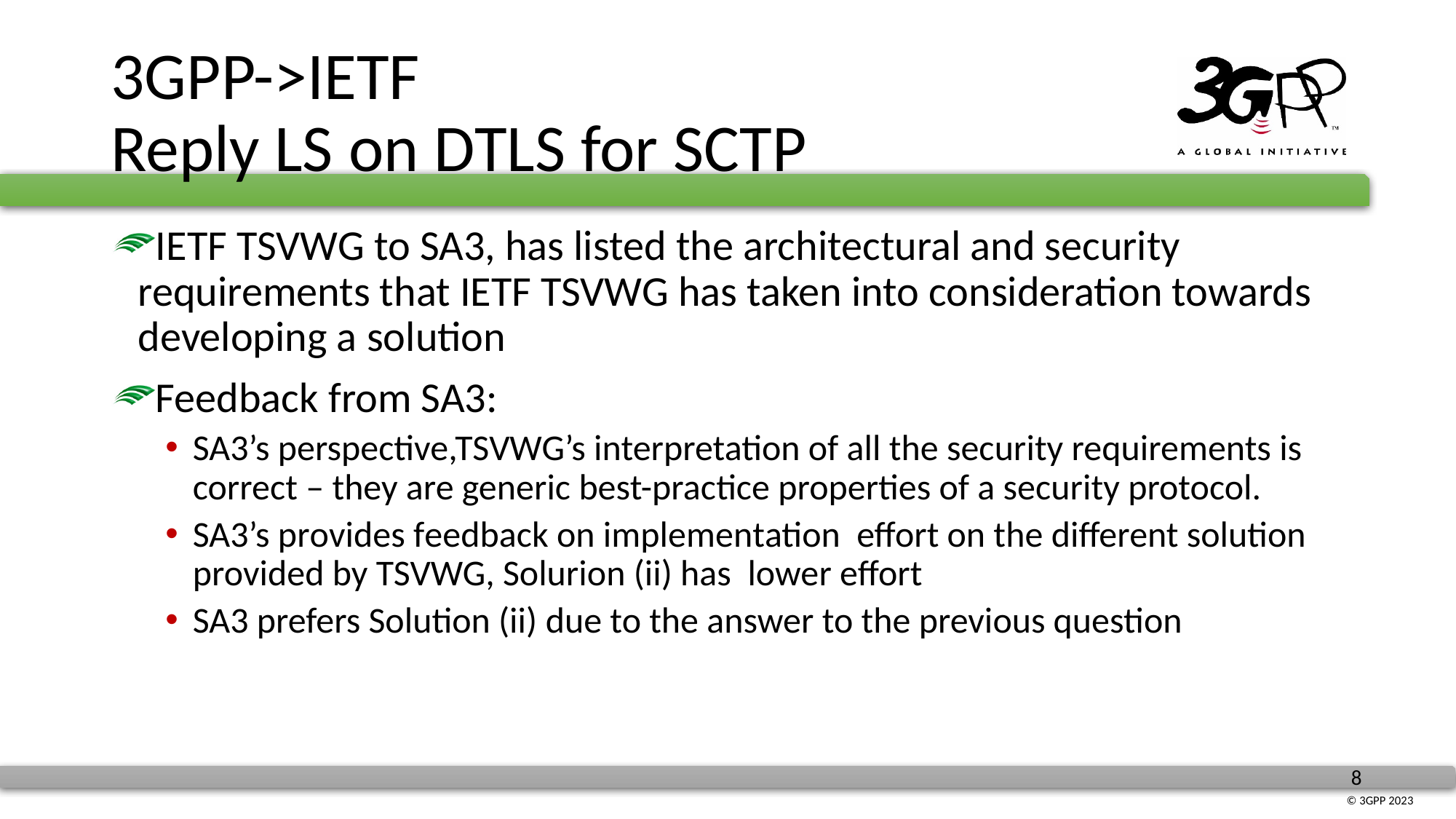

# 3GPP->IETF Reply LS on DTLS for SCTP
IETF TSVWG to SA3, has listed the architectural and security requirements that IETF TSVWG has taken into consideration towards developing a solution
Feedback from SA3:
SA3’s perspective,TSVWG’s interpretation of all the security requirements is correct – they are generic best-practice properties of a security protocol.
SA3’s provides feedback on implementation  effort on the different solution provided by TSVWG, Solurion (ii) has  lower effort
SA3 prefers Solution (ii) due to the answer to the previous question